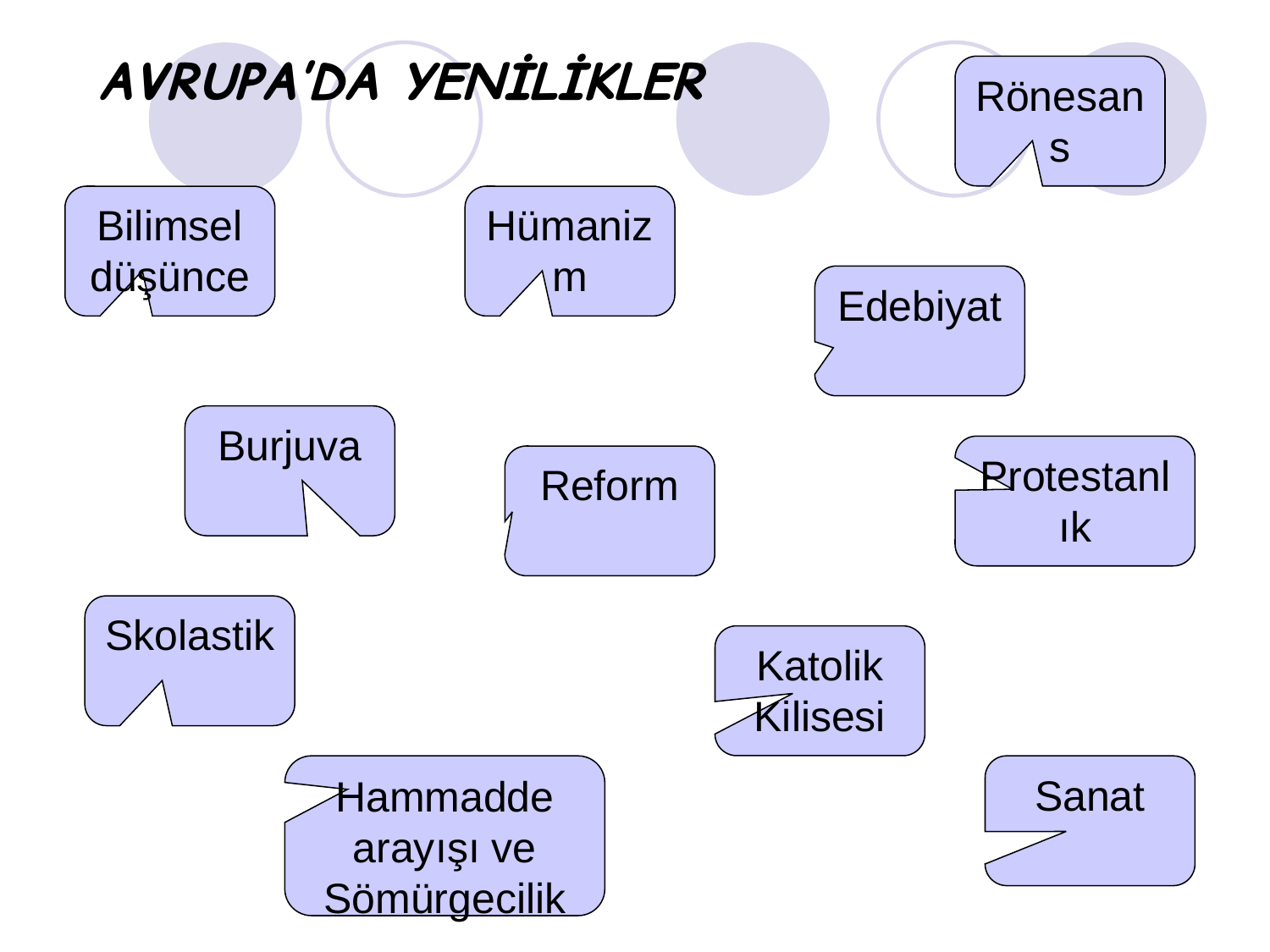

# AVRUPA’DA YENİLİKLER
Rönesans
Bilimsel düşünce
Hümanizm
Edebiyat
Burjuva
Protestanlık
Reform
Skolastik
Katolik Kilisesi
Hammadde arayışı ve Sömürgecilik
Sanat